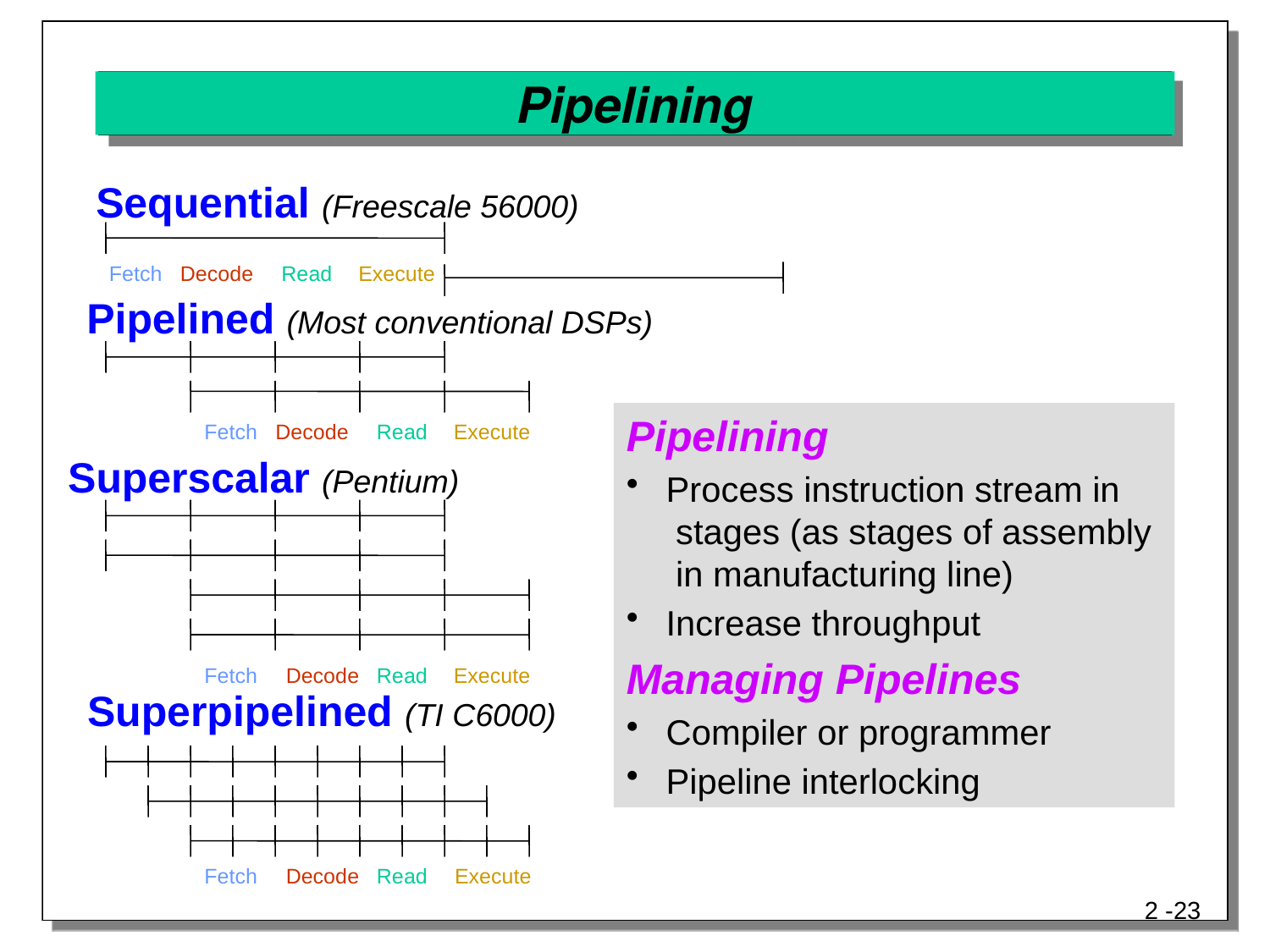

# Pipelining
Sequential (Freescale 56000)

Fetch
Decode
Read
  Execute

Pipelined (Most conventional DSPs)

Pipelining
 Process instruction stream in
  stages (as stages of assembly
  in manufacturing line)
 Increase throughput
Managing Pipelines
 Compiler or programmer
 Pipeline interlocking
Fetch
Decode

Read
  Execute
Superscalar (Pentium)

Fetch
Decode
Read
  Execute
Superpipelined (TI C6000)

Fetch
Decode
Read
   Execute